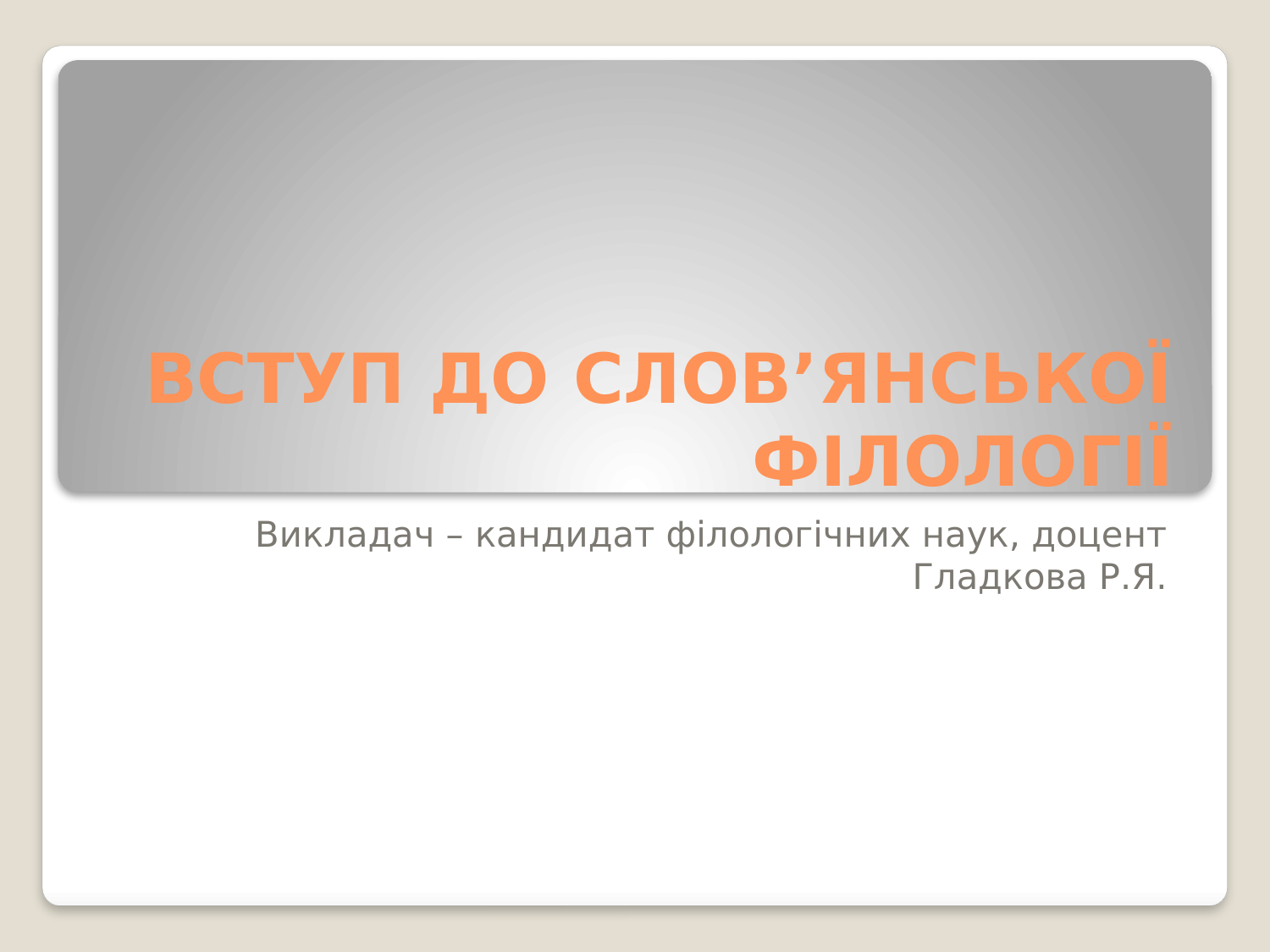

# ВСТУП ДО СЛОВ’ЯНСЬКОЇ ФІЛОЛОГІЇ
Викладач – кандидат філологічних наук, доцент Гладкова Р.Я.